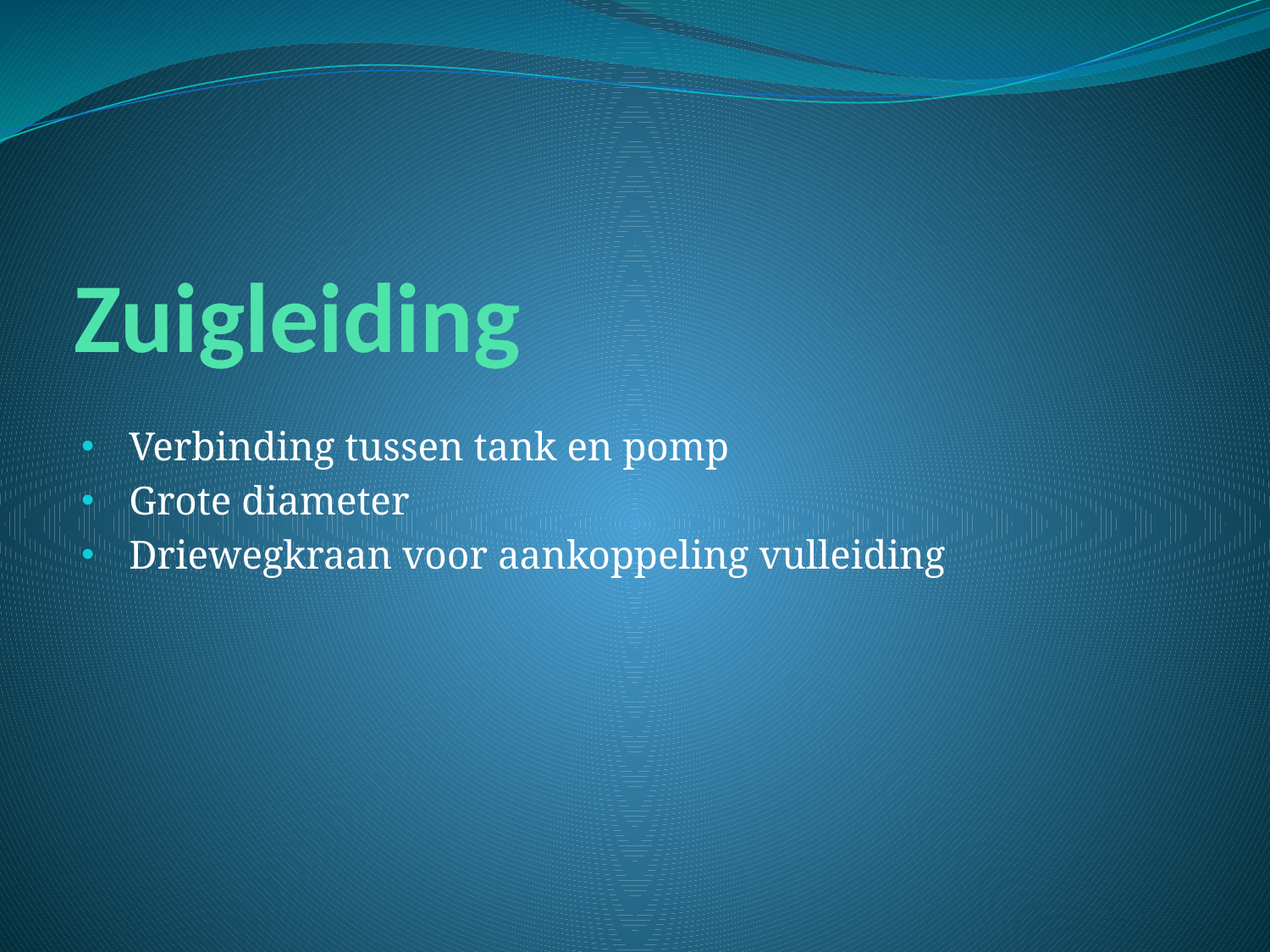

# Zuigleiding
Verbinding tussen tank en pomp
Grote diameter
Driewegkraan voor aankoppeling vulleiding